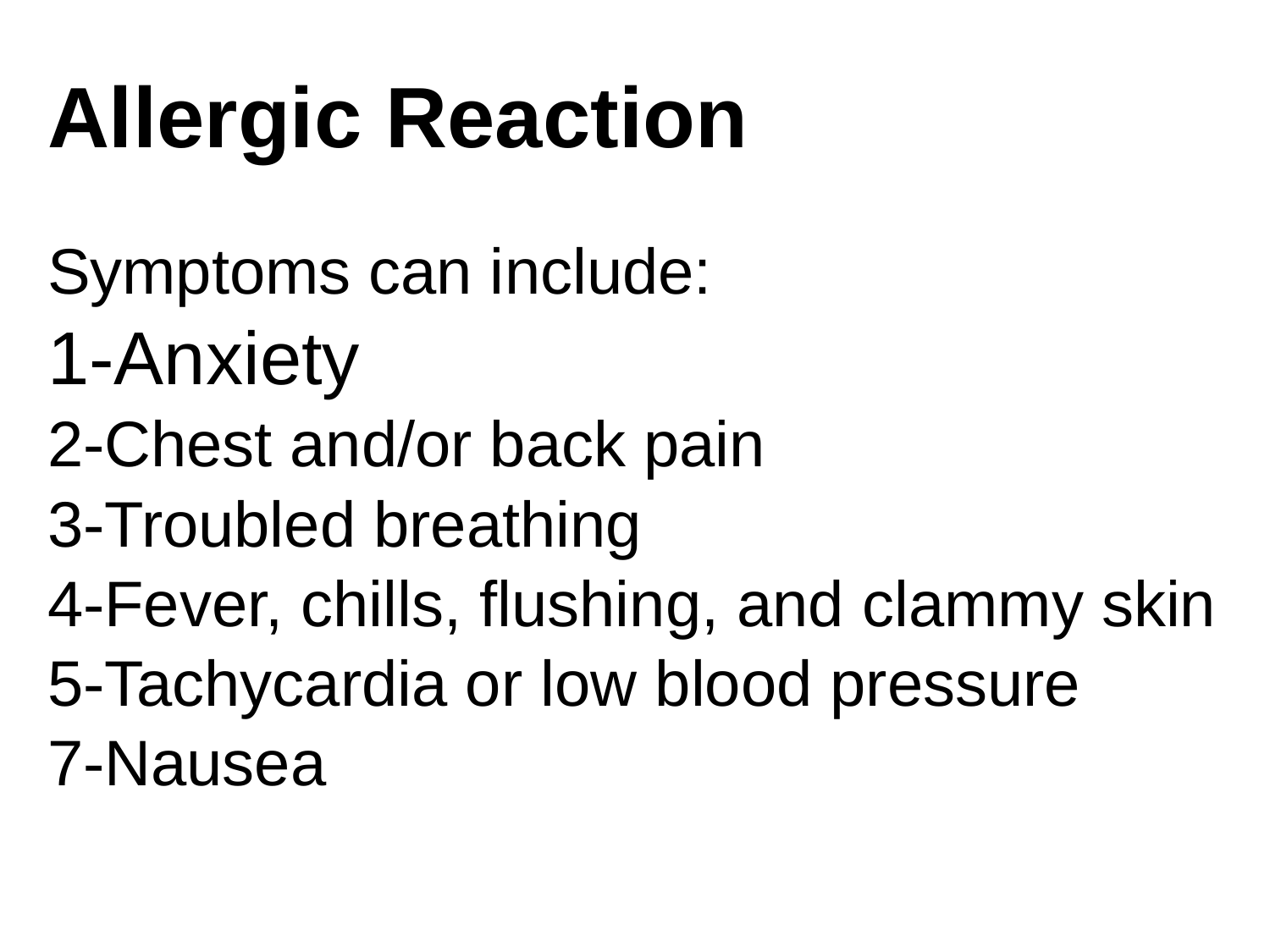

Allergic Reaction

Symptoms can include:
1-Anxiety
2-Chest and/or back pain
3-Troubled breathing
4-Fever, chills, flushing, and clammy skin
5-Tachycardia or low blood pressure
7-Nausea